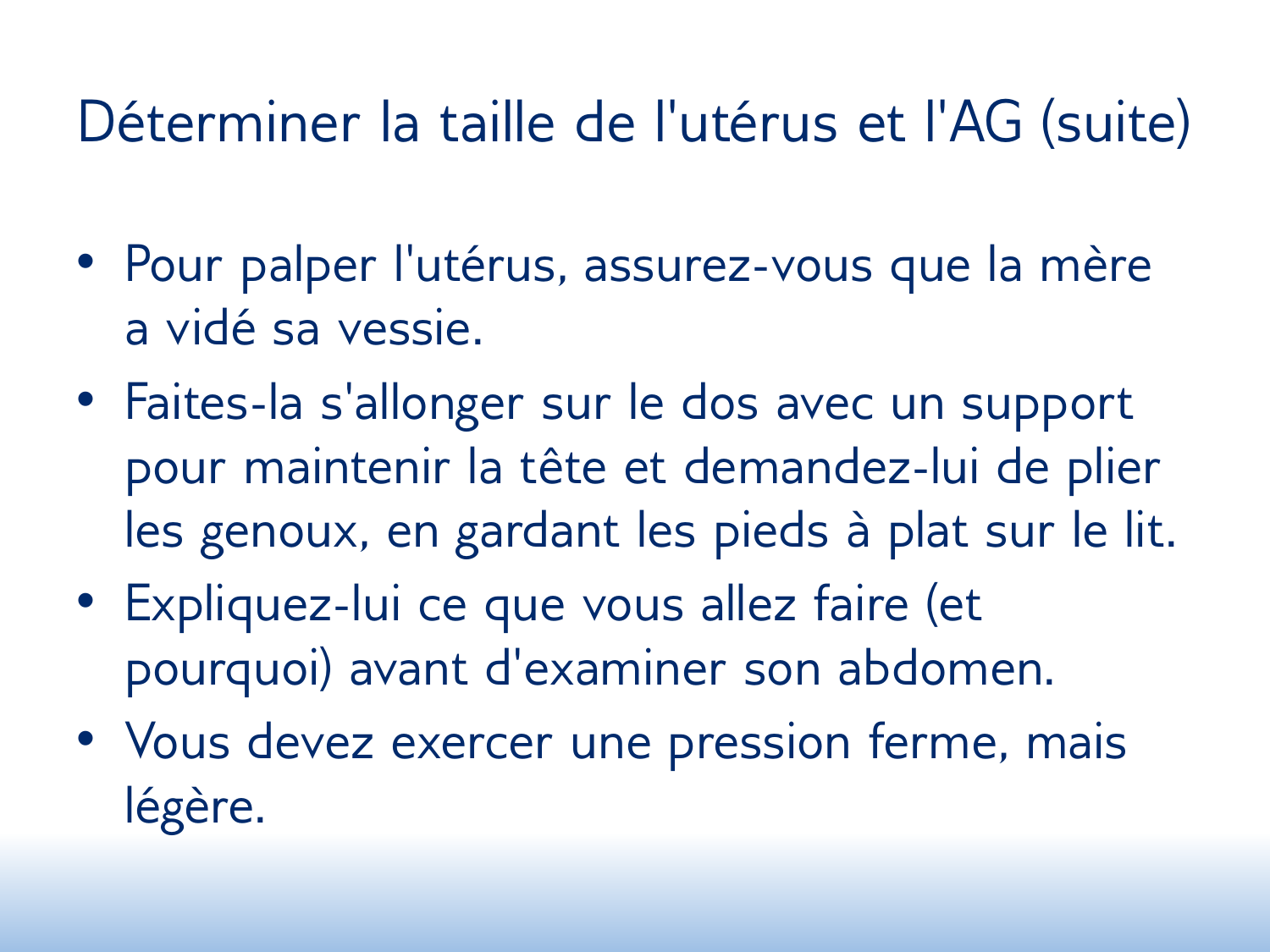

# Déterminer la taille de l'utérus et l'AG (suite)
Pour palper l'utérus, assurez-vous que la mère a vidé sa vessie.
Faites-la s'allonger sur le dos avec un support pour maintenir la tête et demandez-lui de plier les genoux, en gardant les pieds à plat sur le lit.
Expliquez-lui ce que vous allez faire (et pourquoi) avant d'examiner son abdomen.
Vous devez exercer une pression ferme, mais légère.